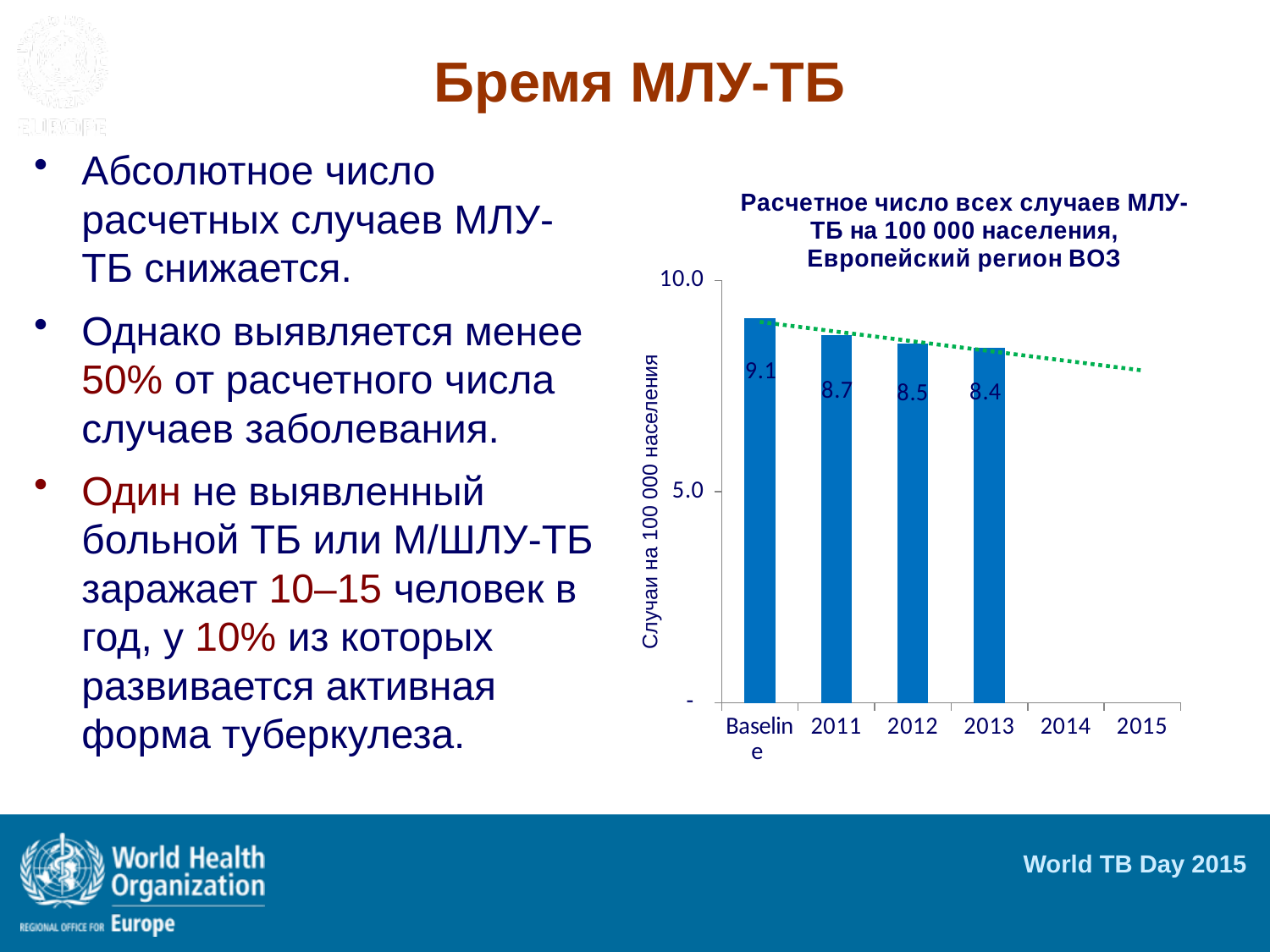

# Бремя МЛУ-ТБ
Абсолютное число расчетных случаев МЛУ-ТБ снижается.
Однако выявляется менее 50% от расчетного числа случаев заболевания.
Один не выявленный больной ТБ или М/ШЛУ-ТБ заражает 10–15 человек в год, у 10% из которых развивается активная форма туберкулеза.

### Chart: Расчетное число всех случаев МЛУ-ТБ на 100 000 населения, Европейский регион ВОЗ

| Category | MDR incidence  |
|---|---|
| Baseline  | 9.1 |
| 2011 | 8.700000000000001 |
| 2012 | 8.5 |
| 2013 | 8.4 |
| 2014 | None |
| 2015 | None |
Случаи на 100 000 населения